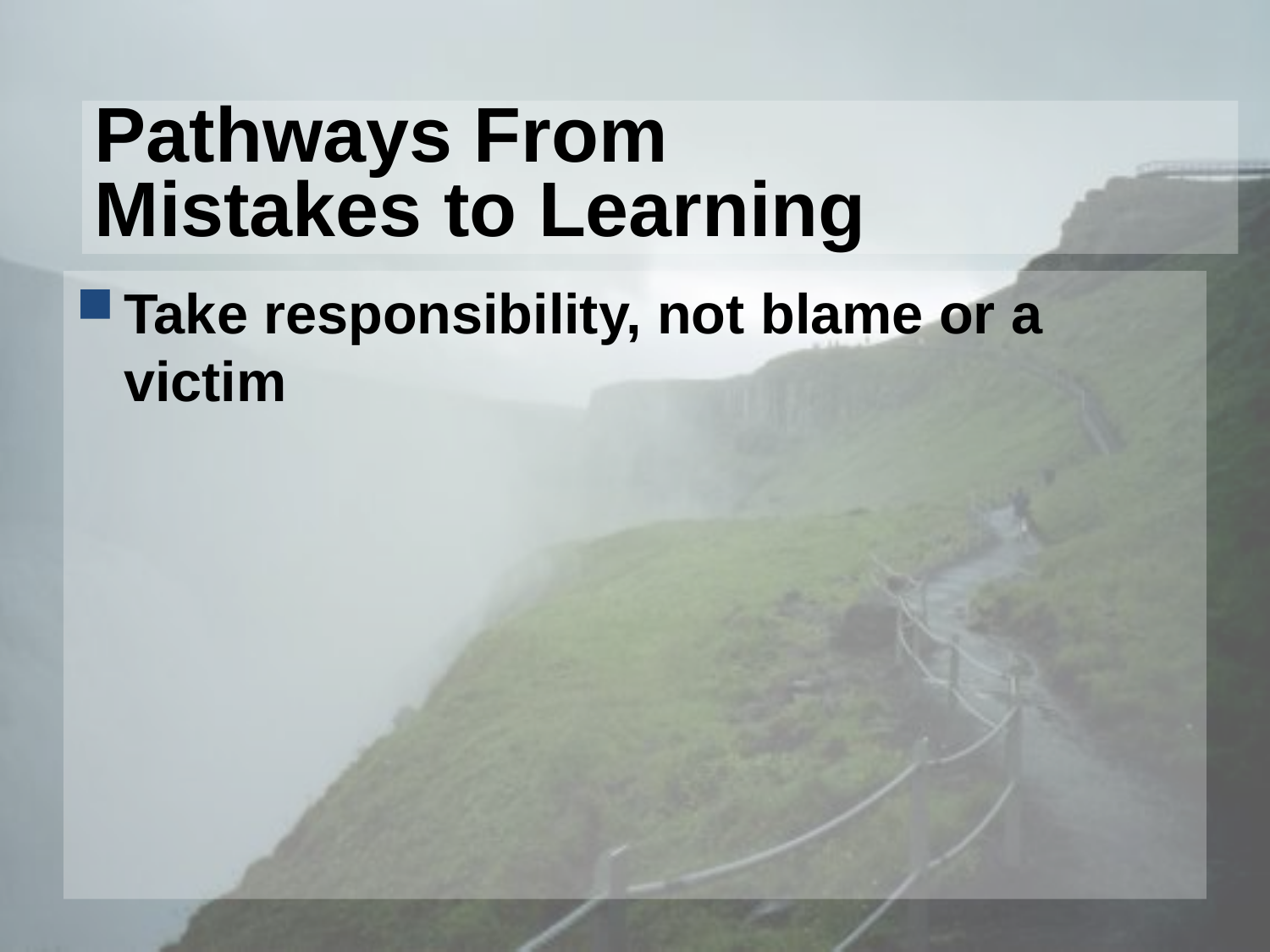

# Pathways From Mistakes to Learning
Take responsibility, not blame or a victim